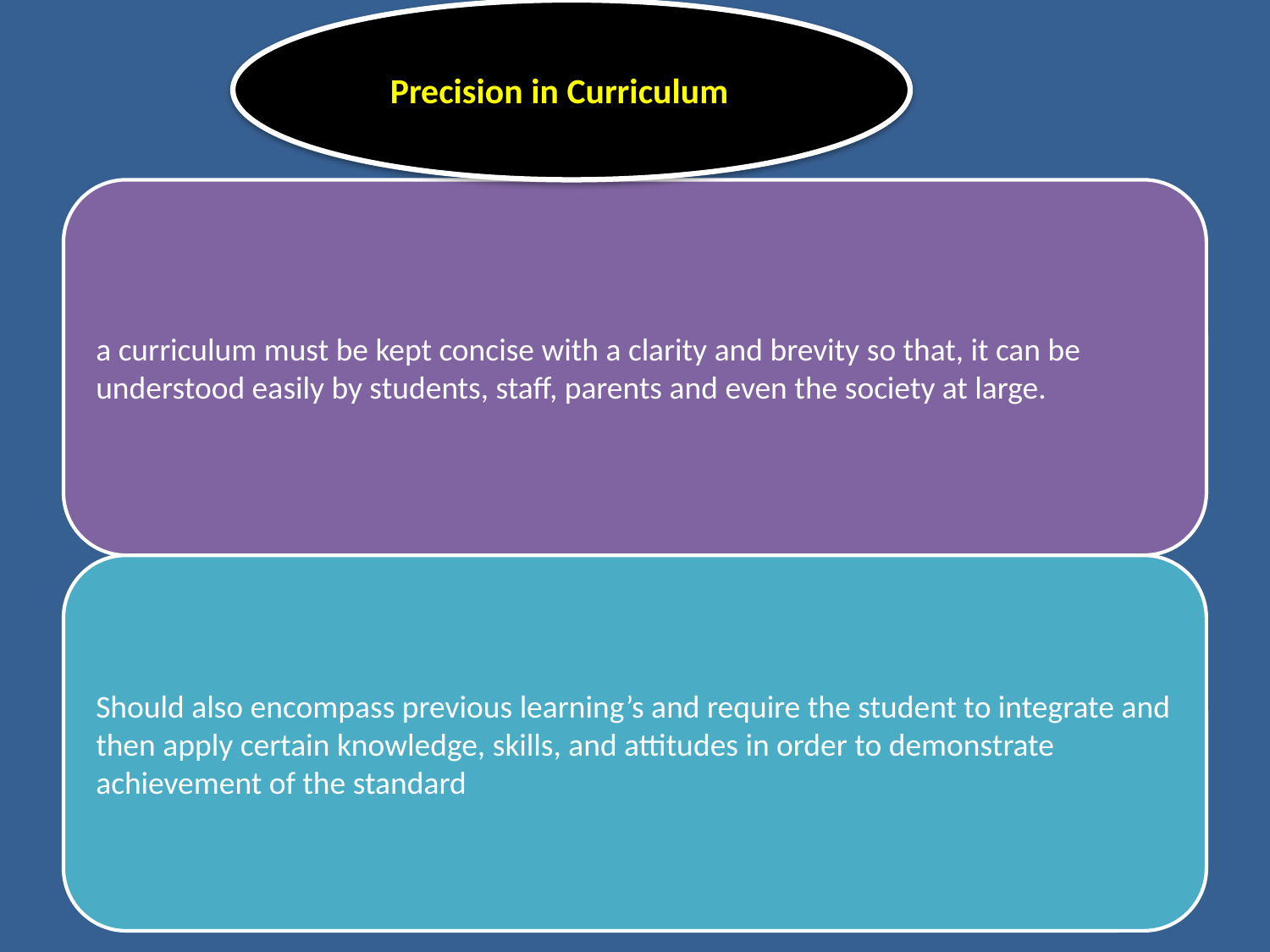

Precision in Curriculum
#
a curriculum must be kept concise with a clarity and brevity so that, it can be understood easily by students, staff, parents and even the society at large.
Should also encompass previous learning’s and require the student to integrate and then apply certain knowledge, skills, and attitudes in order to demonstrate achievement of the standard